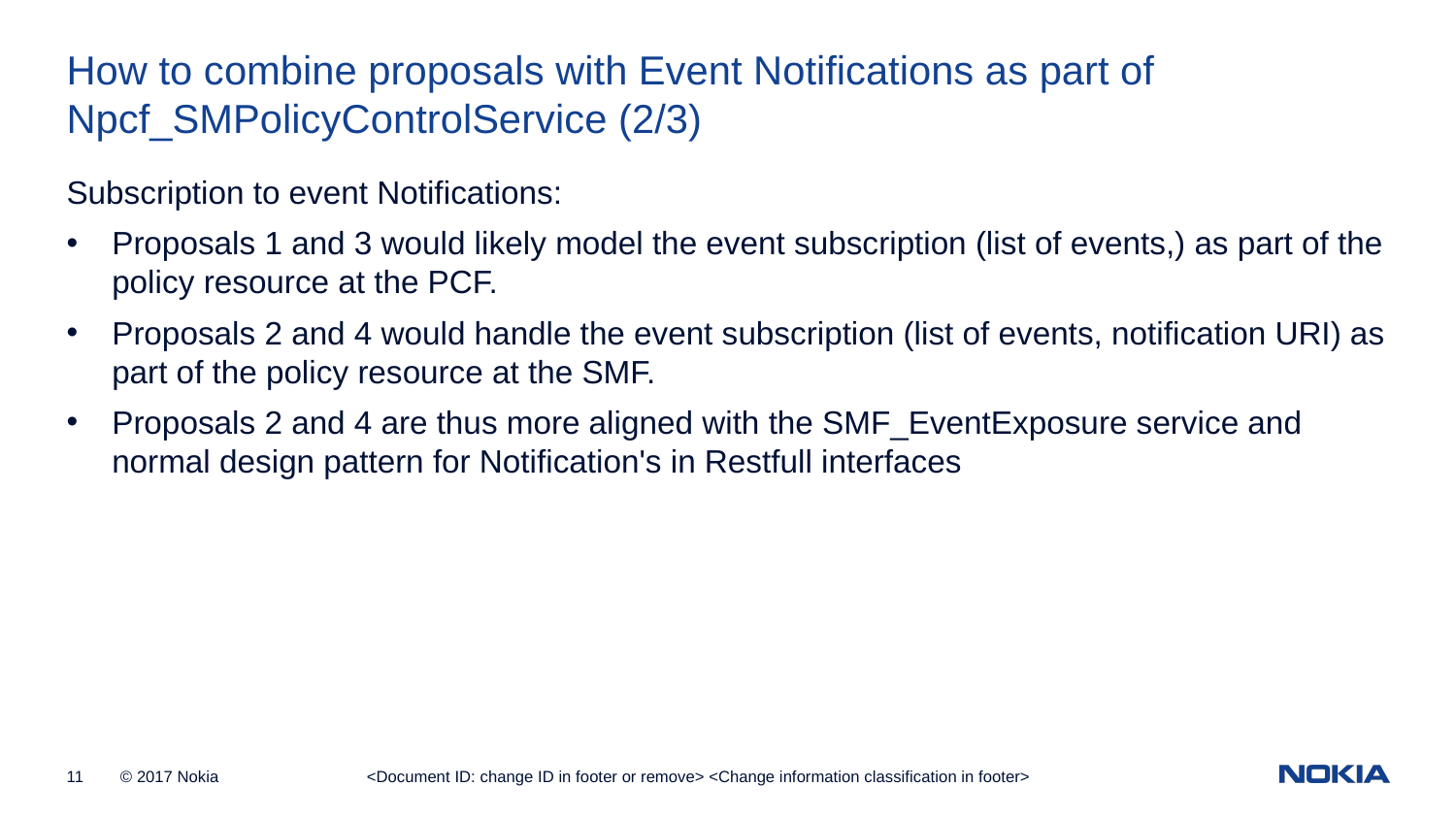

How to combine proposals with Event Notifications as part of Npcf_SMPolicyControlService (2/3)

Subscription to event Notifications:
Proposals 1 and 3 would likely model the event subscription (list of events,) as part of the policy resource at the PCF.
Proposals 2 and 4 would handle the event subscription (list of events, notification URI) as part of the policy resource at the SMF.
Proposals 2 and 4 are thus more aligned with the SMF_EventExposure service and normal design pattern for Notification's in Restfull interfaces

<Document ID: change ID in footer or remove> <Change information classification in footer>